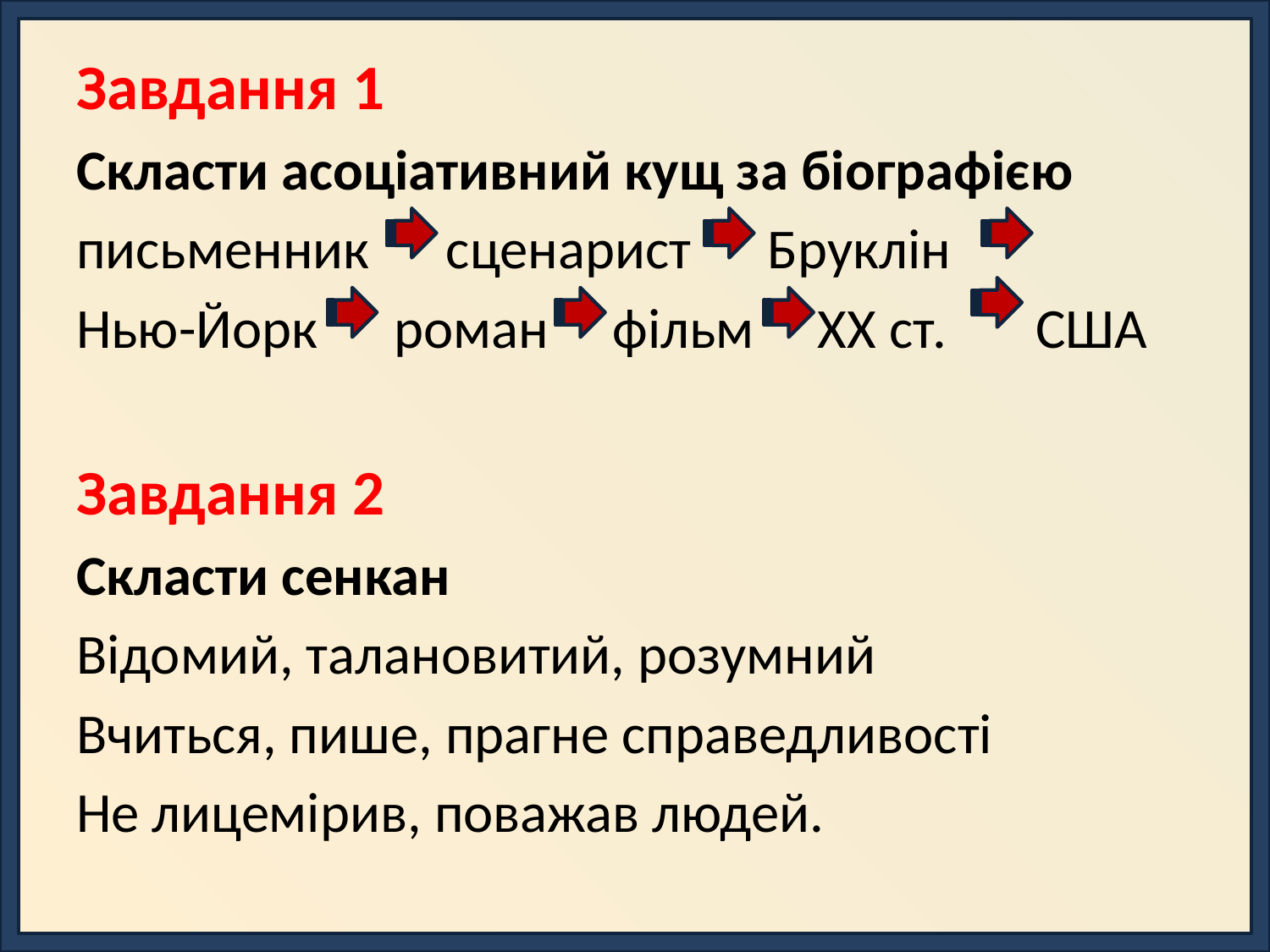

Завдання 1
Скласти асоціативний кущ за біографією
письменник      сценарист      Бруклін
Нью-Йорк      роман     фільм     ХХ ст.       США

Завдання 2
Скласти сенкан
Відомий, талановитий, розумний
Вчиться, пише, прагне справедливості
Не лицемірив, поважав людей.